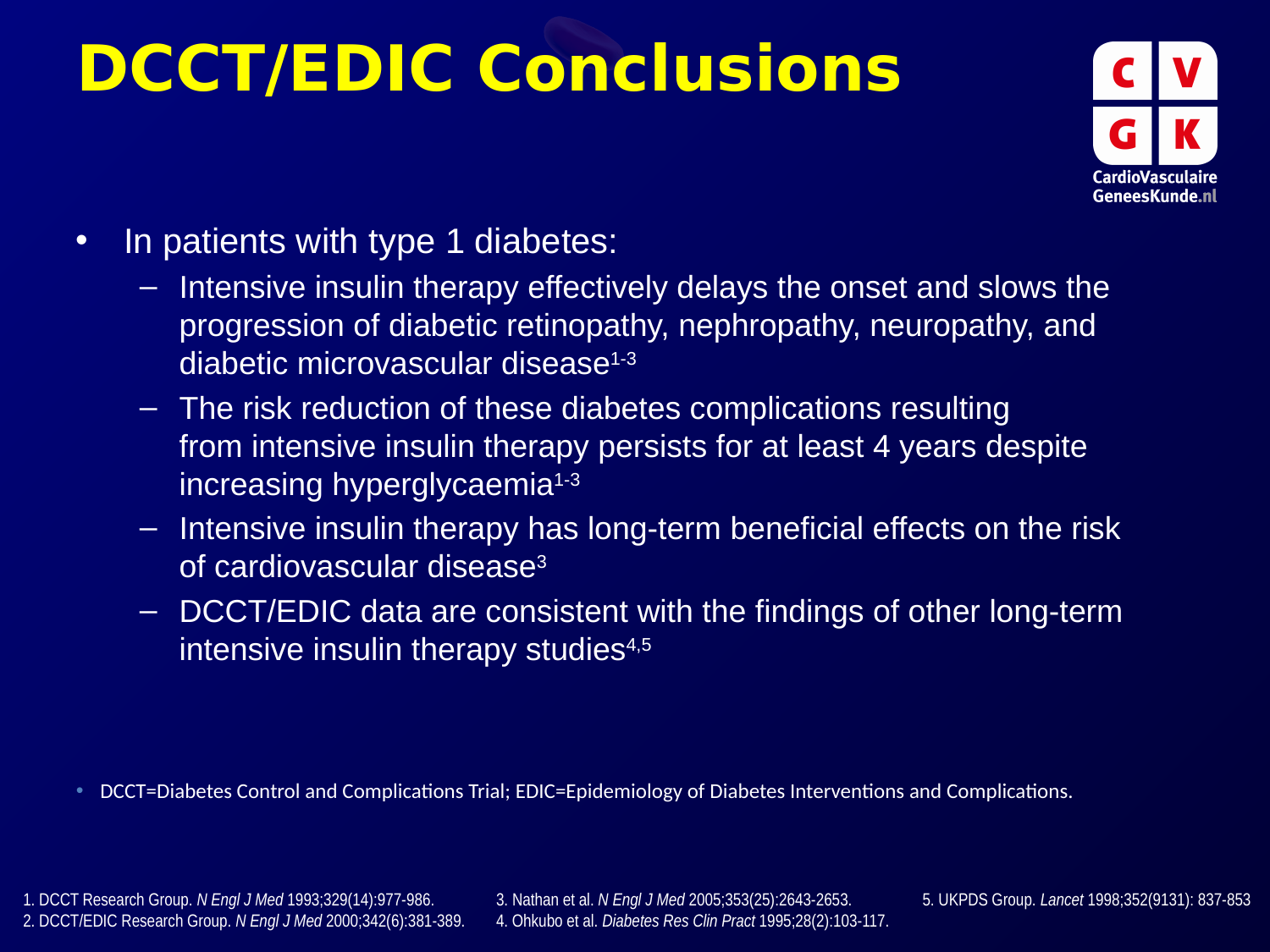

# DCCT/EDIC Conclusions
In patients with type 1 diabetes:
Intensive insulin therapy effectively delays the onset and slows the progression of diabetic retinopathy, nephropathy, neuropathy, and diabetic microvascular disease1-3
The risk reduction of these diabetes complications resulting
from intensive insulin therapy persists for at least 4 years despite
increasing hyperglycaemia1-3
Intensive insulin therapy has long-term beneficial effects on the risk
of cardiovascular disease3
DCCT/EDIC data are consistent with the findings of other long-term intensive insulin therapy studies4,5
DCCT=Diabetes Control and Complications Trial; EDIC=Epidemiology of Diabetes Interventions and Complications.

1. DCCT Research Group. N Engl J Med 1993;329(14):977-986.
2. DCCT/EDIC Research Group. N Engl J Med 2000;342(6):381-389.
3. Nathan et al. N Engl J Med 2005;353(25):2643-2653.
4. Ohkubo et al. Diabetes Res Clin Pract 1995;28(2):103-117.
5. UKPDS Group. Lancet 1998;352(9131): 837-853